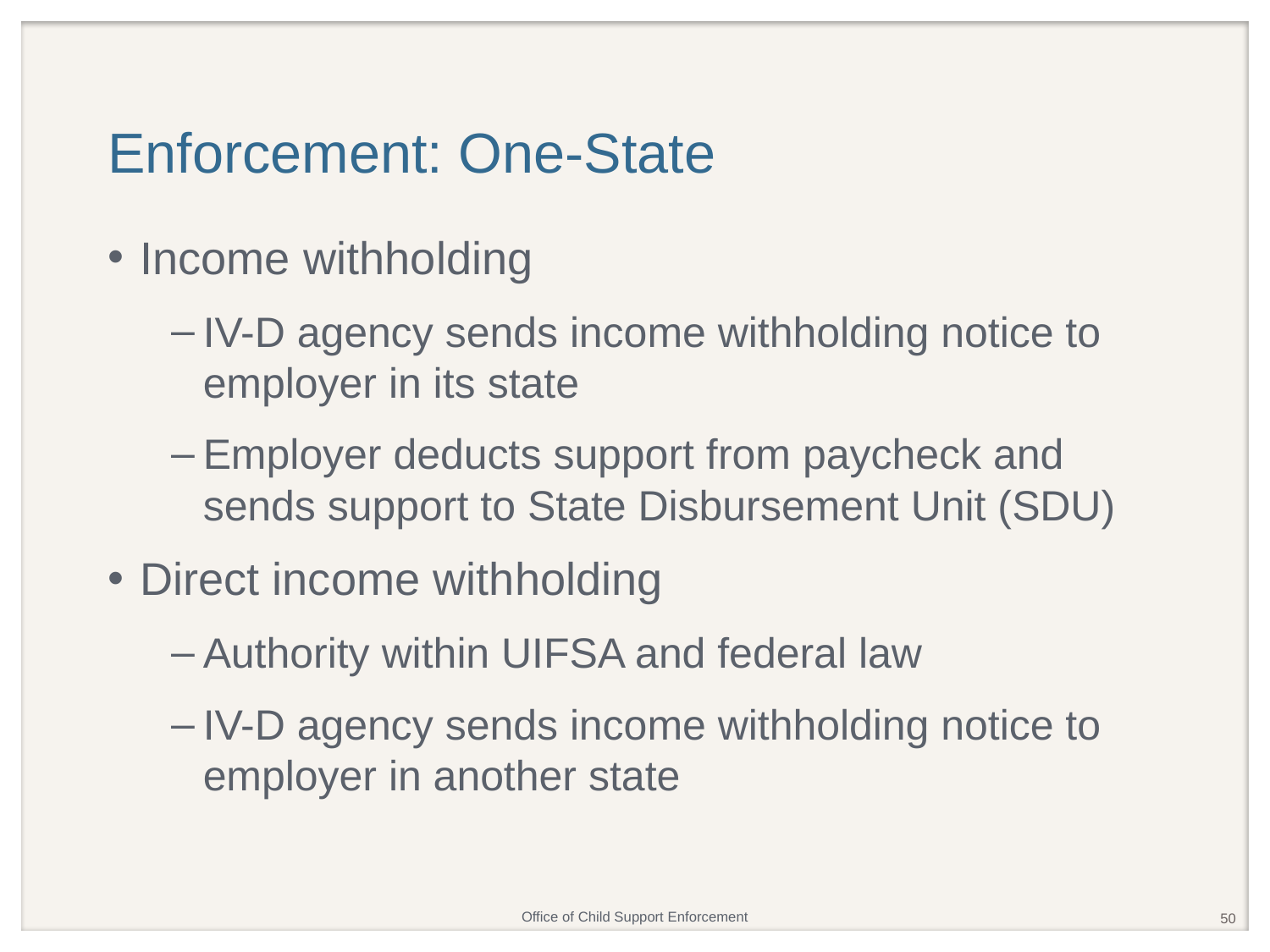

# Enforcement: One-State
Income withholding
IV-D agency sends income withholding notice to employer in its state
Employer deducts support from paycheck and sends support to State Disbursement Unit (SDU)
Direct income withholding
Authority within UIFSA and federal law
IV-D agency sends income withholding notice to employer in another state
50